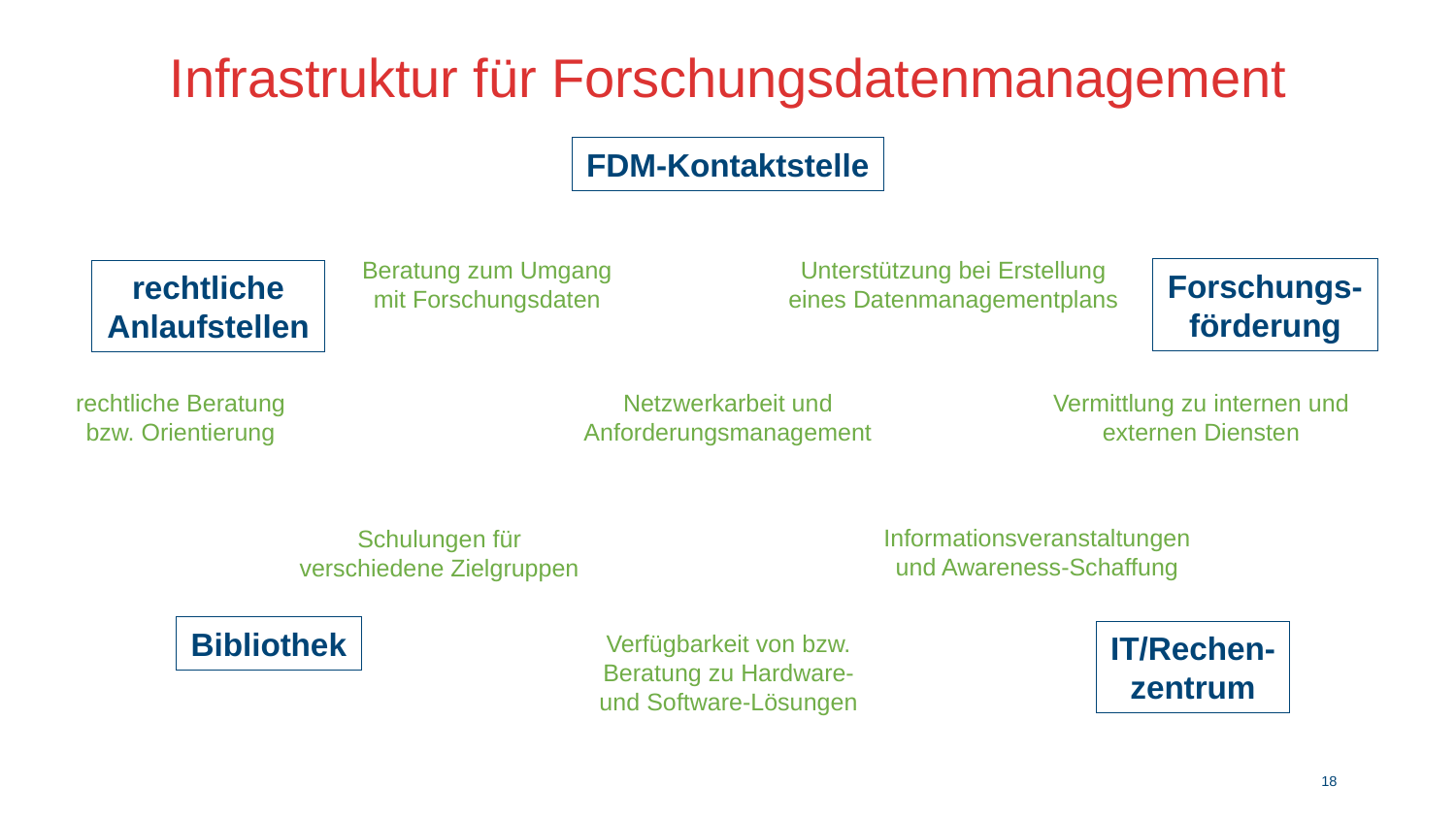

# Infrastruktur für Forschungsdatenmanagement
FDM-Kontaktstelle
Beratung zum Umgang mit Forschungsdaten
Unterstützung bei Erstellung eines Datenmanagementplans
Forschungs-
förderung
rechtliche Anlaufstellen
rechtliche Beratung bzw. Orientierung
Netzwerkarbeit und Anforderungsmanagement
Vermittlung zu internen und externen Diensten
Informationsveranstaltungen und Awareness-Schaffung
Schulungen für verschiedene Zielgruppen
Bibliothek
IT/Rechen-
zentrum
Verfügbarkeit von bzw. Beratung zu Hardware- und Software-Lösungen
18